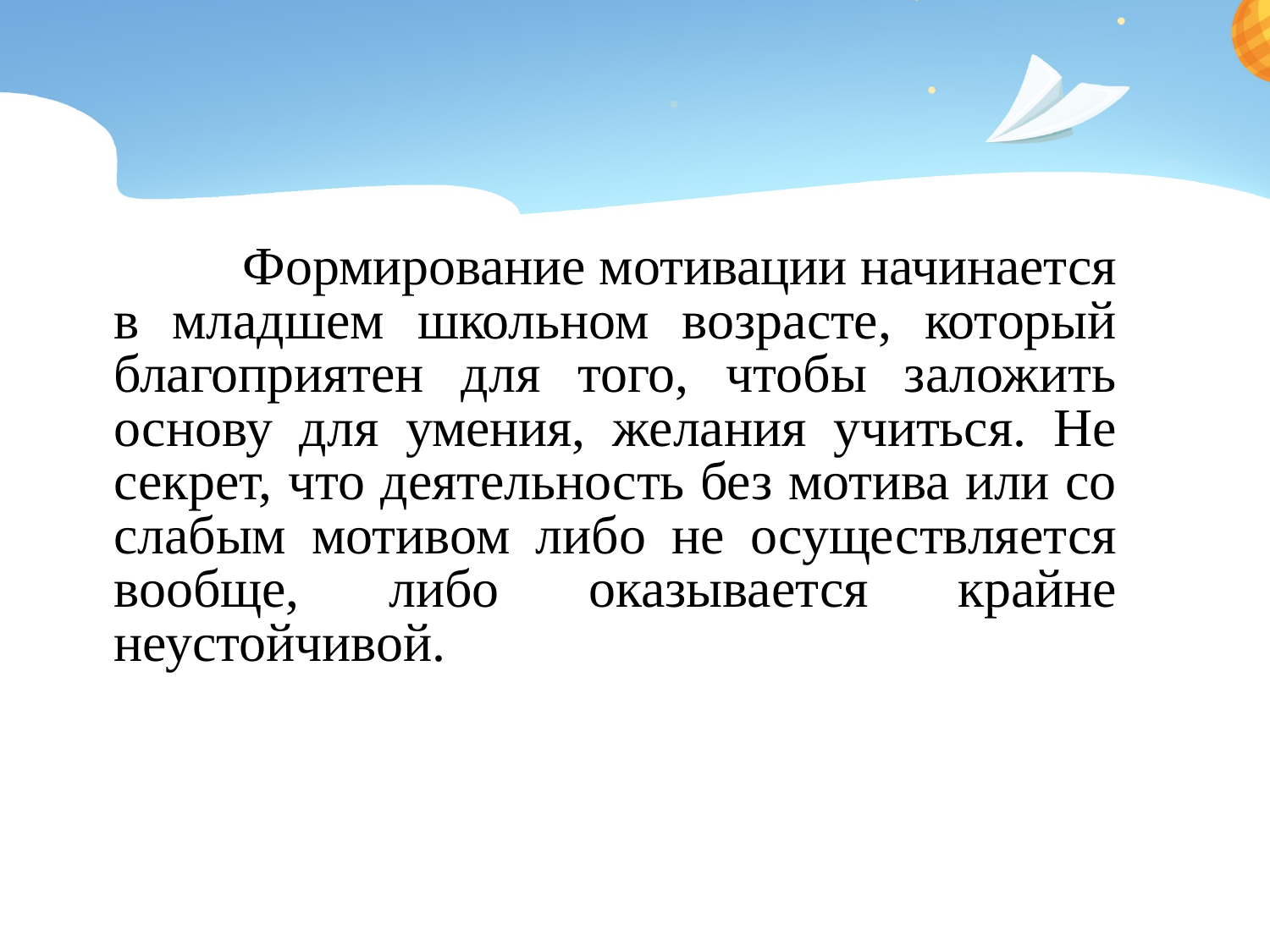

# Формирование мотивации начинается в младшем школьном возрасте, который благоприятен для того, чтобы заложить основу для умения, желания учиться. Не секрет, что деятельность без мотива или со слабым мотивом либо не осуществляется вообще, либо оказывается крайне неустойчивой.